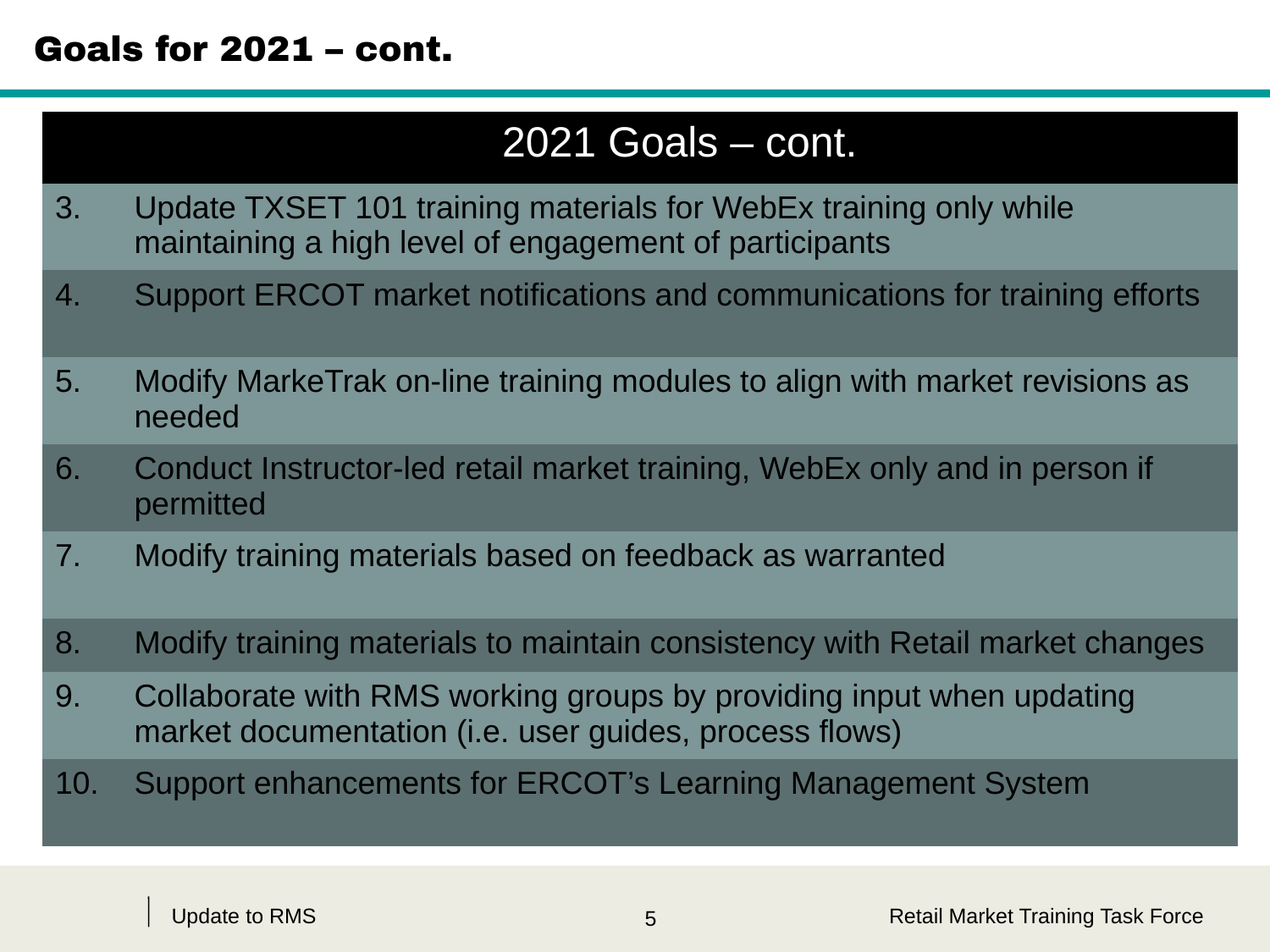

# Goals for 2021 – cont.
|  | 2021 Goals – cont. |
| --- | --- |
| 3. | Update TXSET 101 training materials for WebEx training only while maintaining a high level of engagement of participants |
| 4. | Support ERCOT market notifications and communications for training efforts |
| 5. | Modify MarkeTrak on-line training modules to align with market revisions as needed |
| 6. | Conduct Instructor-led retail market training, WebEx only and in person if permitted |
| 7. | Modify training materials based on feedback as warranted |
| 8. | Modify training materials to maintain consistency with Retail market changes |
| 9. | Collaborate with RMS working groups by providing input when updating market documentation (i.e. user guides, process flows) |
| 10. | Support enhancements for ERCOT’s Learning Management System |
Update to RMS
Retail Market Training Task Force